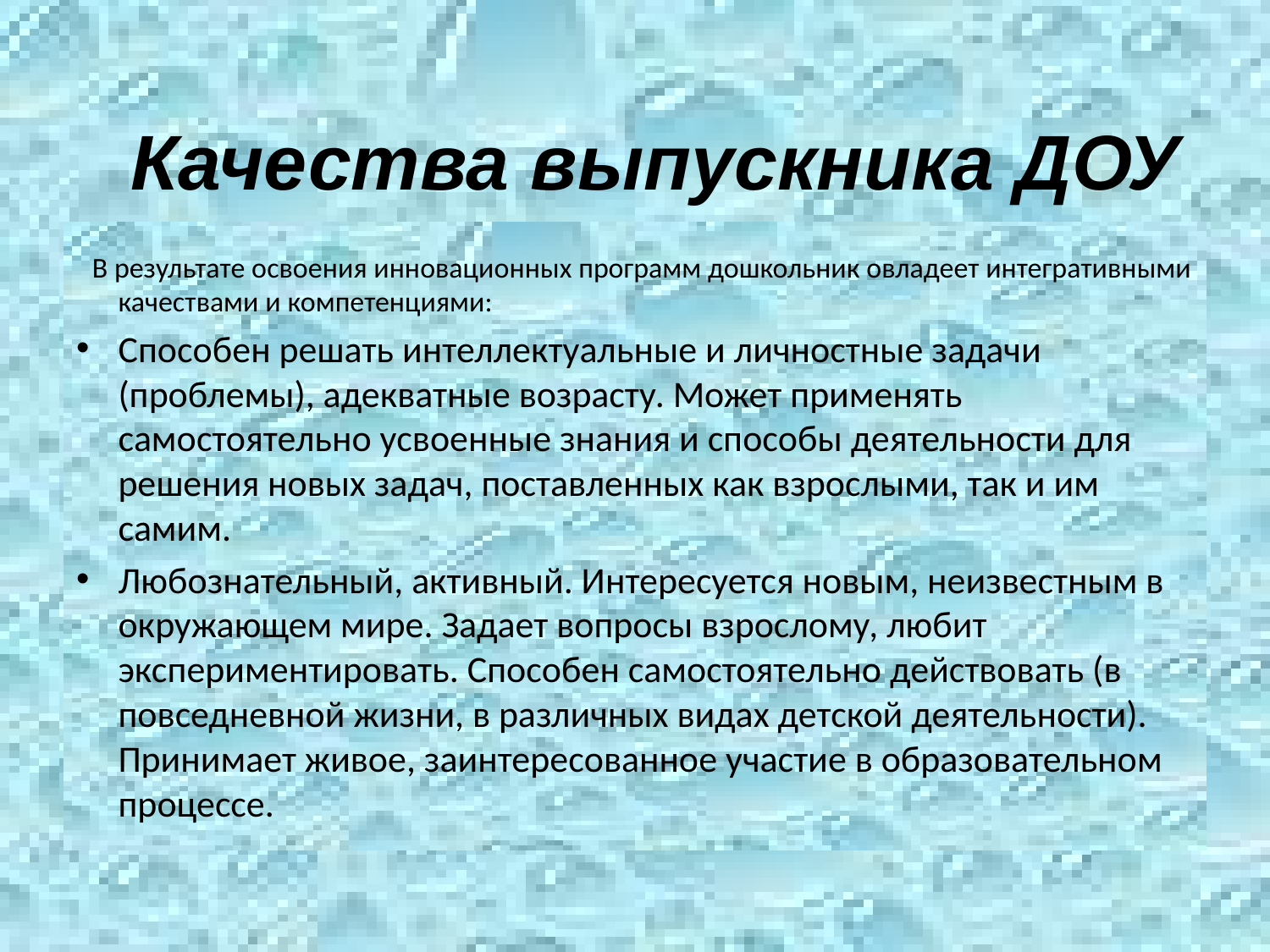

# Качества выпускника ДОУ

    В результате освоения инновационных программ дошкольник овладеет интегративными качествами и компетенциями:
Способен решать интеллектуальные и личностные задачи (проблемы), адекватные возрасту. Может применять самостоятельно усвоенные знания и способы деятельности для решения новых задач, поставленных как взрослыми, так и им самим.
Любознательный, активный. Интересуется новым, неизвестным в окружающем мире. Задает вопросы взрослому, любит экспериментировать. Способен самостоятельно действовать (в повседневной жизни, в различных видах детской деятельности). Принимает живое, заинтересованное участие в образовательном процессе.